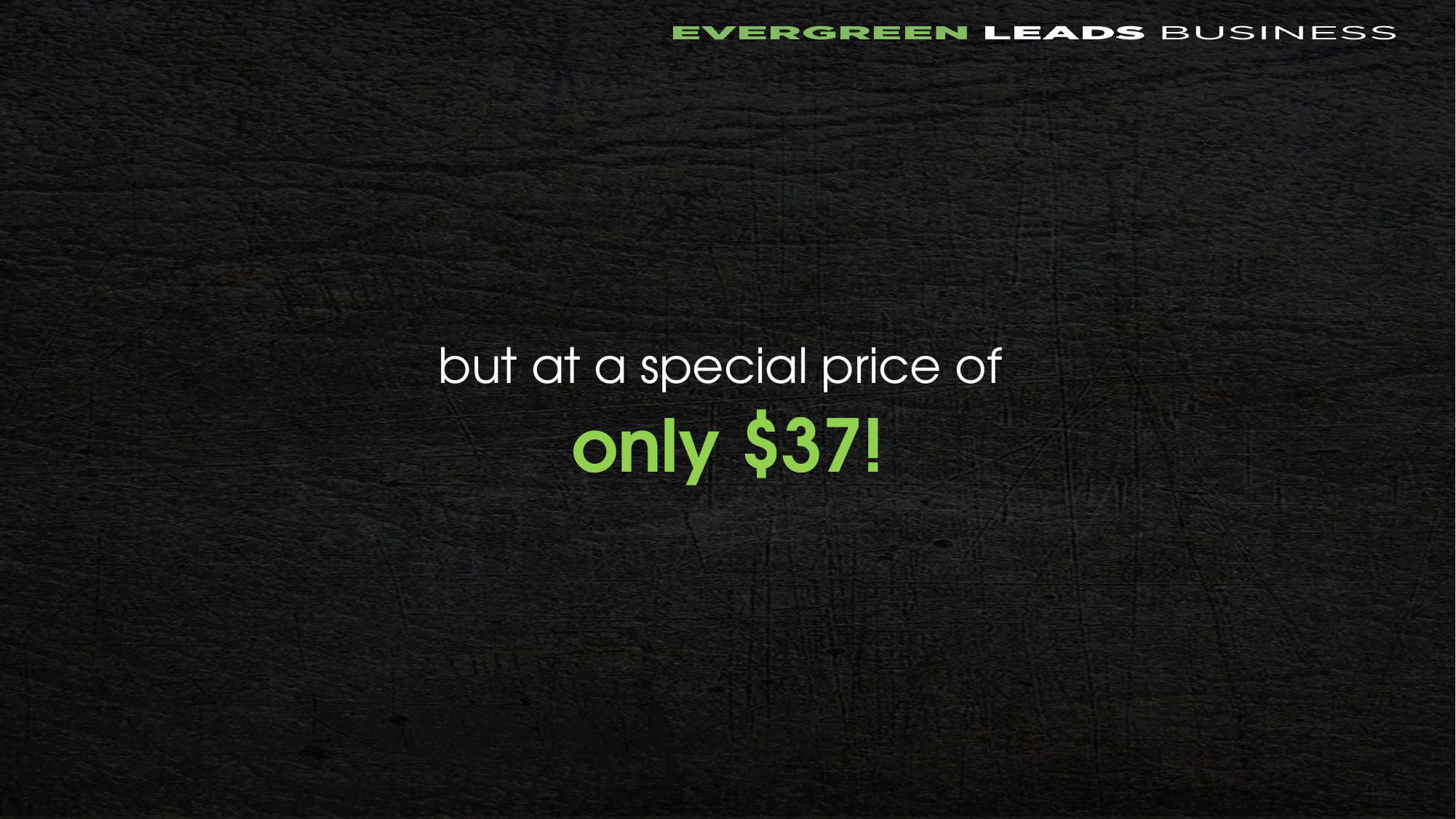

but at a special price of
only $37!